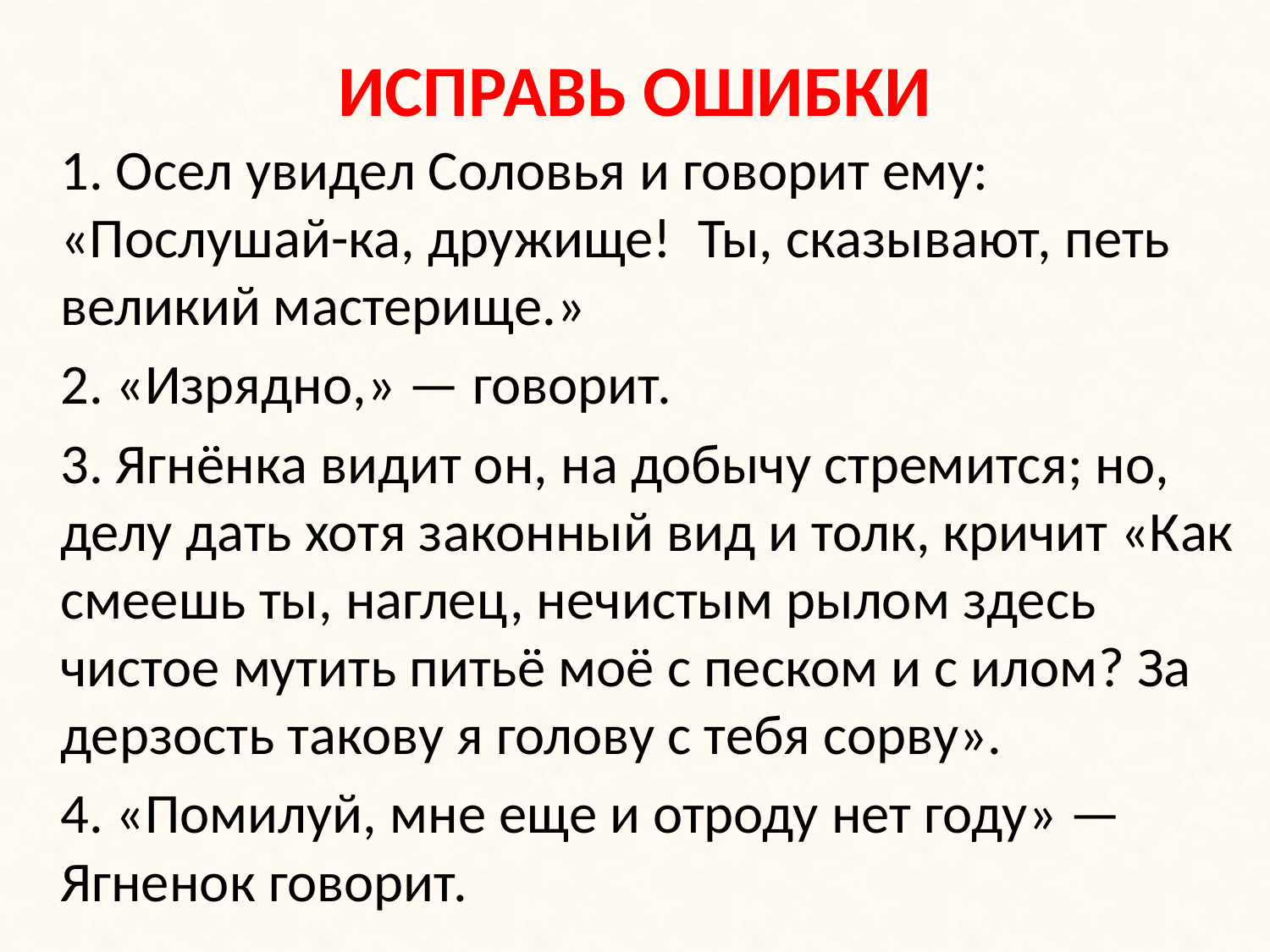

# ИСПРАВЬ ОШИБКИ
	1. Осел увидел Соловья и говорит ему: «Послушай-ка, дружище!  Ты, сказывают, петь великий мастерище.»
	2. «Изрядно,» — говорит.
	3. Ягнёнка видит он, на добычу стремится; но, делу дать хотя законный вид и толк, кричит «Как смеешь ты, наглец, нечистым рылом здесь чистое мутить питьё моё с песком и с илом? За дерзость такову я голову с тебя сорву».
	4. «Помилуй, мне еще и отроду нет году» —
Ягненок говорит.